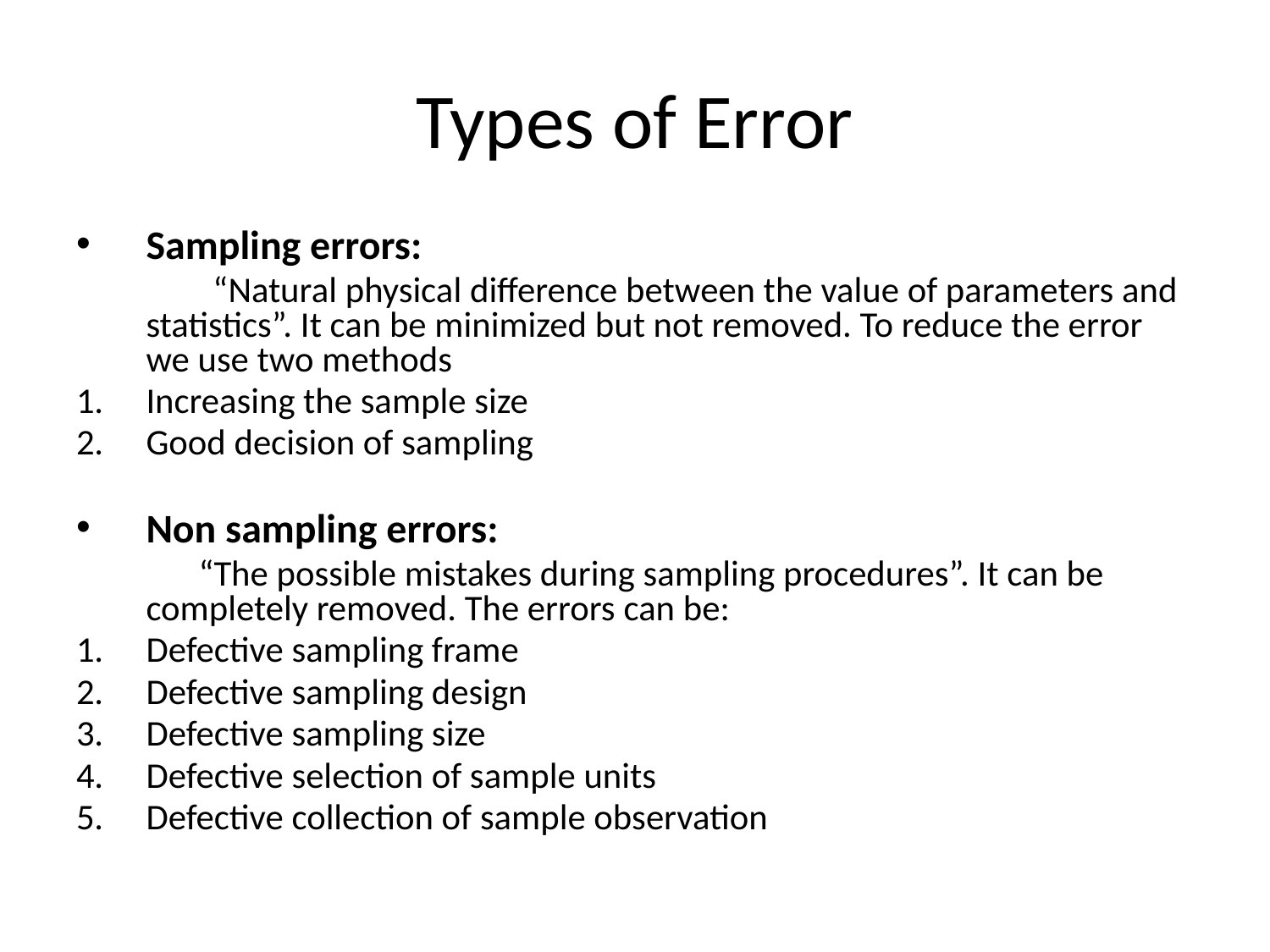

# Types of Error
Sampling errors:
                   “Natural physical difference between the value of parameters and statistics”. It can be minimized but not removed. To reduce the error we use two methods
Increasing the sample size
Good decision of sampling

Non sampling errors:
                 “The possible mistakes during sampling procedures”. It can be completely removed. The errors can be:
Defective sampling frame
Defective sampling design
Defective sampling size
Defective selection of sample units
Defective collection of sample observation